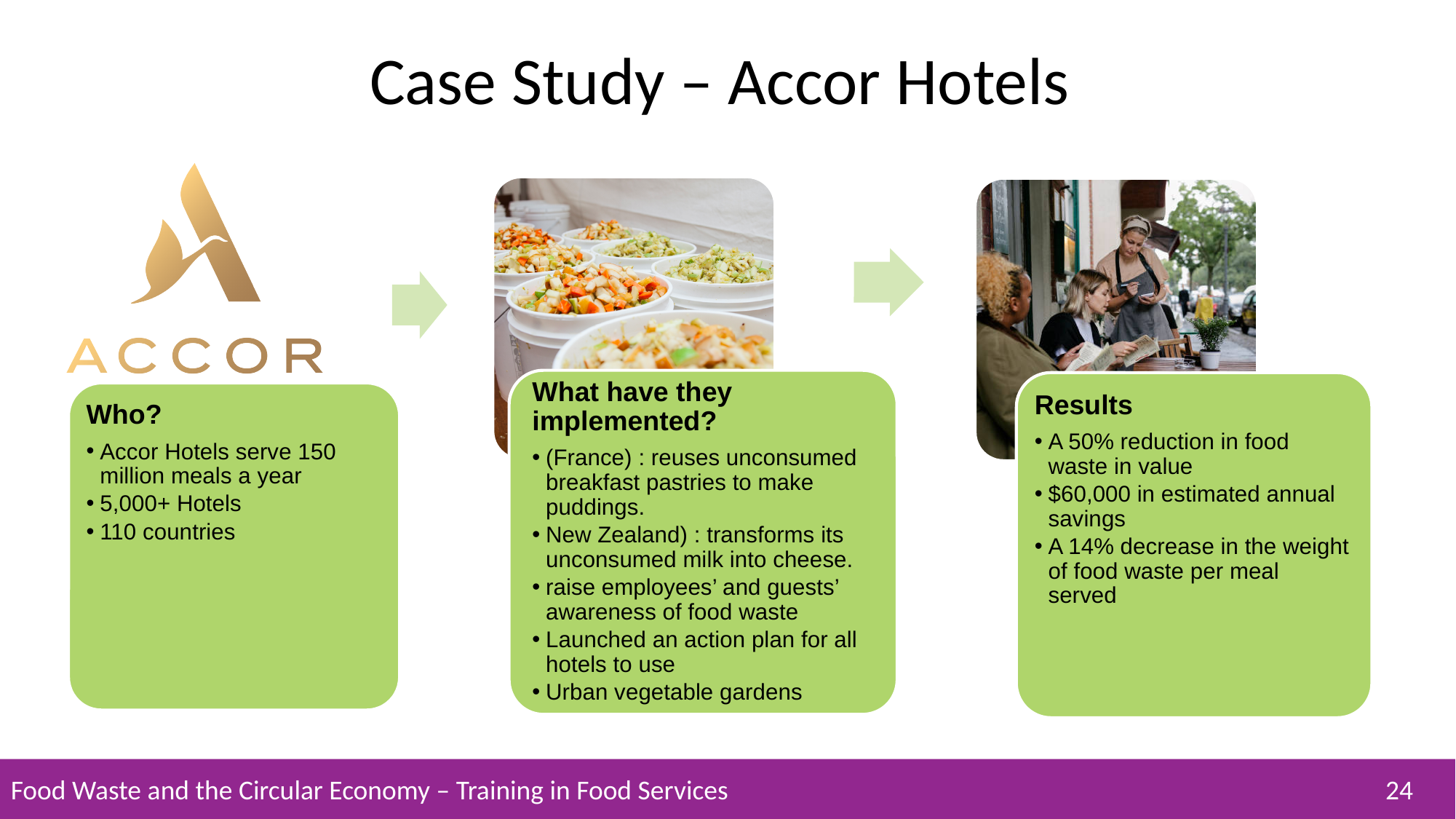

Case Study – Accor Hotels

What have they implemented?
(France) : reuses unconsumed breakfast pastries to make puddings.
New Zealand) : transforms its unconsumed milk into cheese.
raise employees’ and guests’ awareness of food waste
Launched an action plan for all hotels to use
Urban vegetable gardens

Results
A 50% reduction in food waste in value
$60,000 in estimated annual savings
A 14% decrease in the weight of food waste per meal served

Who?
Accor Hotels serve 150 million meals a year
5,000+ Hotels
110 countries